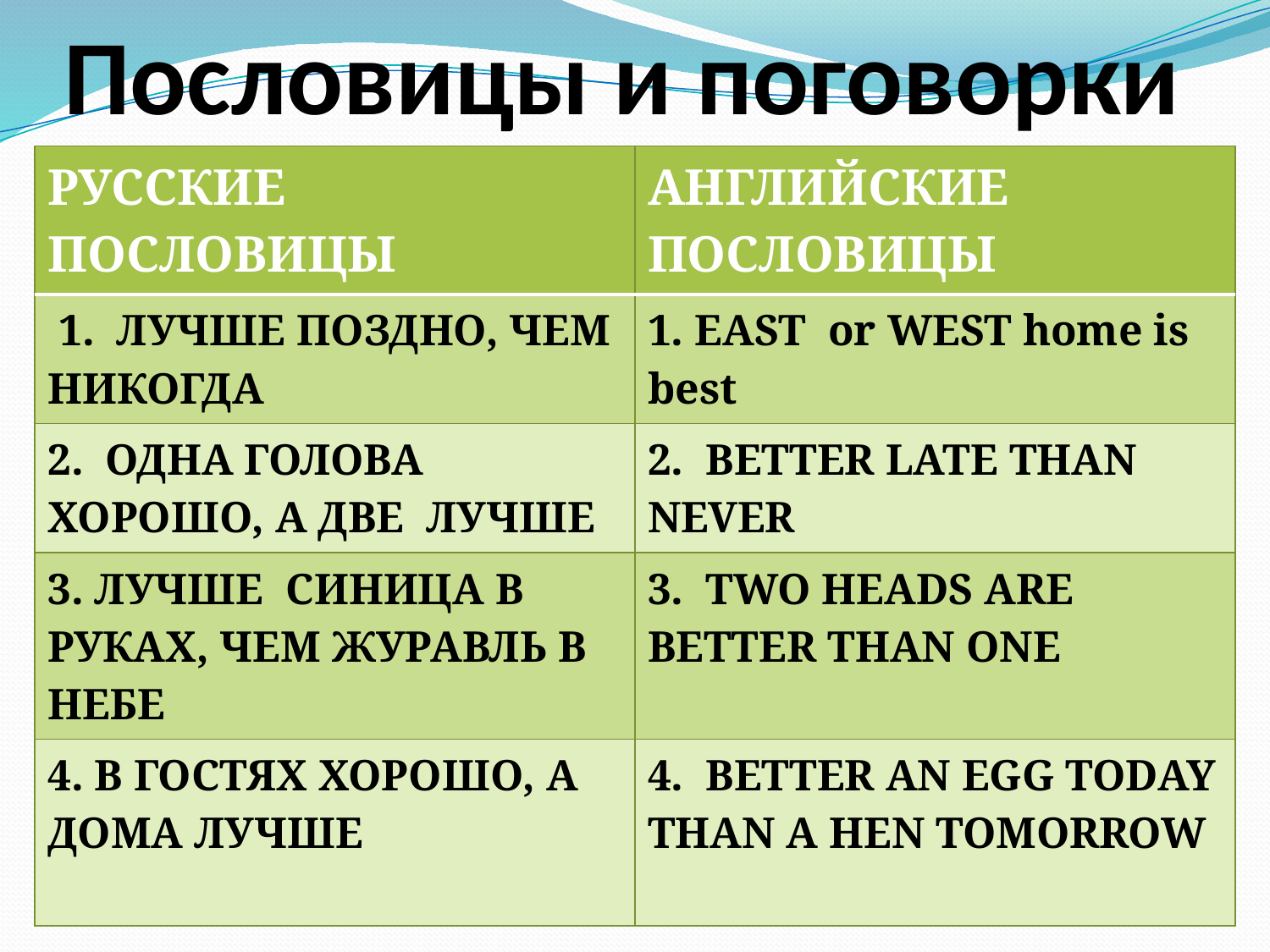

# Пословицы и поговорки
| РУССКИЕ ПОСЛОВИЦЫ | АНГЛИЙСКИЕ ПОСЛОВИЦЫ |
| --- | --- |
| 1. ЛУЧШЕ ПОЗДНО, ЧЕМ НИКОГДА | 1. EAST or WEST home is best |
| 2. ОДНА ГОЛОВА ХОРОШО, А ДВЕ ЛУЧШЕ | 2. BETTER LATE THAN NEVER |
| 3. ЛУЧШЕ СИНИЦА В РУКАХ, ЧЕМ ЖУРАВЛЬ В НЕБЕ | 3. TWO HEADS ARE BETTER THAN ONE |
| 4. В ГОСТЯХ ХОРОШО, А ДОМА ЛУЧШЕ | 4. BETTER AN EGG TODAY THAN A HEN TOMORROW |